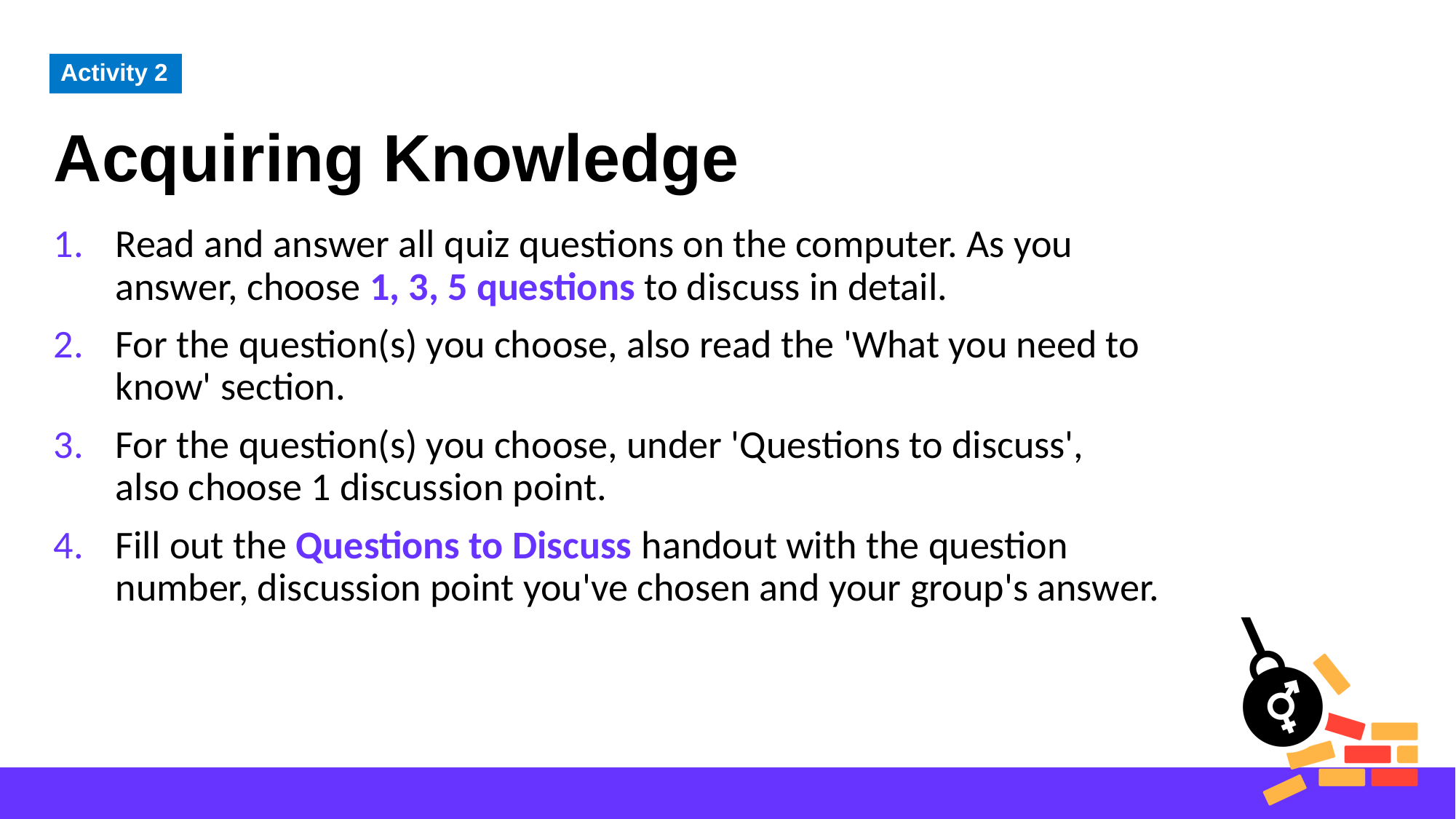

Acquiring Knowledge
Activity 2
Read and answer all quiz questions on the computer. As you answer, choose 1, 3, 5 questions to discuss in detail.
For the question(s) you choose, also read the 'What you need to know' section.
For the question(s) you choose, under 'Questions to discuss', also choose 1 discussion point.
Fill out the Questions to Discuss handout with the question number, discussion point you've chosen and your group's answer.